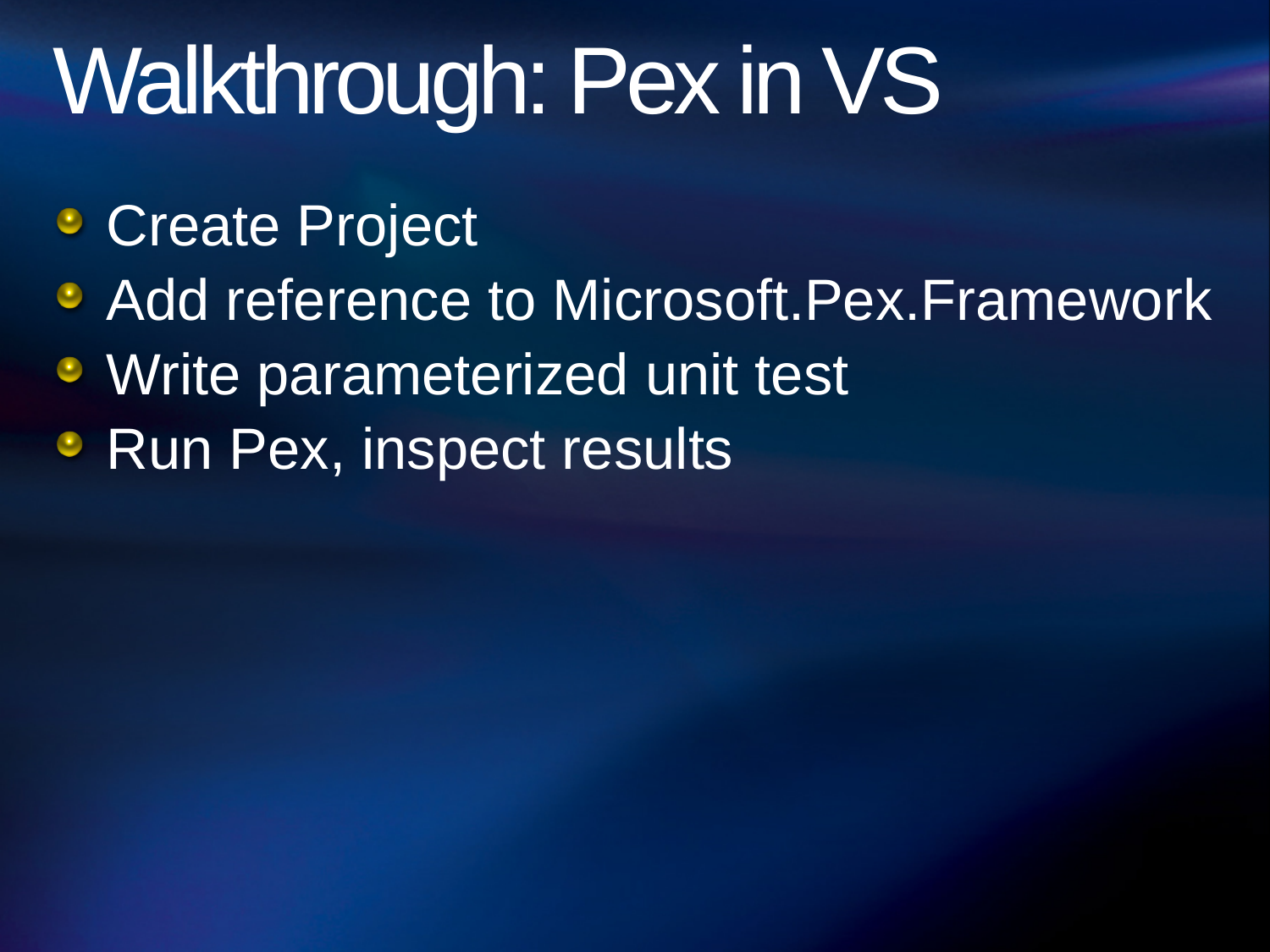

# Walkthrough: Pex in VS
Create Project
Add reference to Microsoft.Pex.Framework
Write parameterized unit test
Run Pex, inspect results